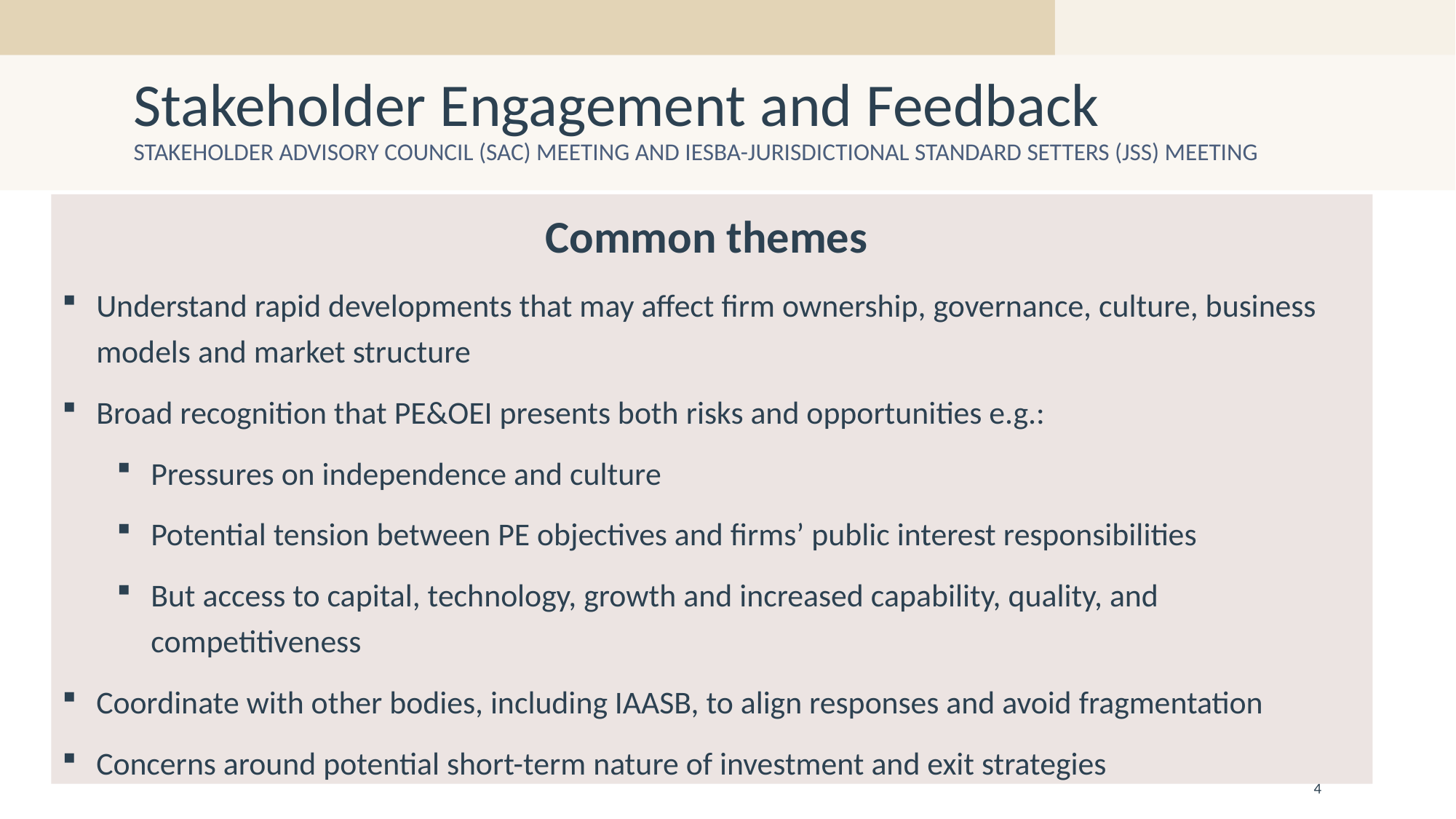

# Stakeholder Engagement and Feedback
Stakeholder Advisory Council (SAC) Meeting and IESBA-Jurisdictional Standard Setters (JSS) Meeting
Common themes
Understand rapid developments that may affect firm ownership, governance, culture, business models and market structure
Broad recognition that PE&OEI presents both risks and opportunities e.g.:
Pressures on independence and culture
Potential tension between PE objectives and firms’ public interest responsibilities
But access to capital, technology, growth and increased capability, quality, and competitiveness
Coordinate with other bodies, including IAASB, to align responses and avoid fragmentation
Concerns around potential short-term nature of investment and exit strategies

4